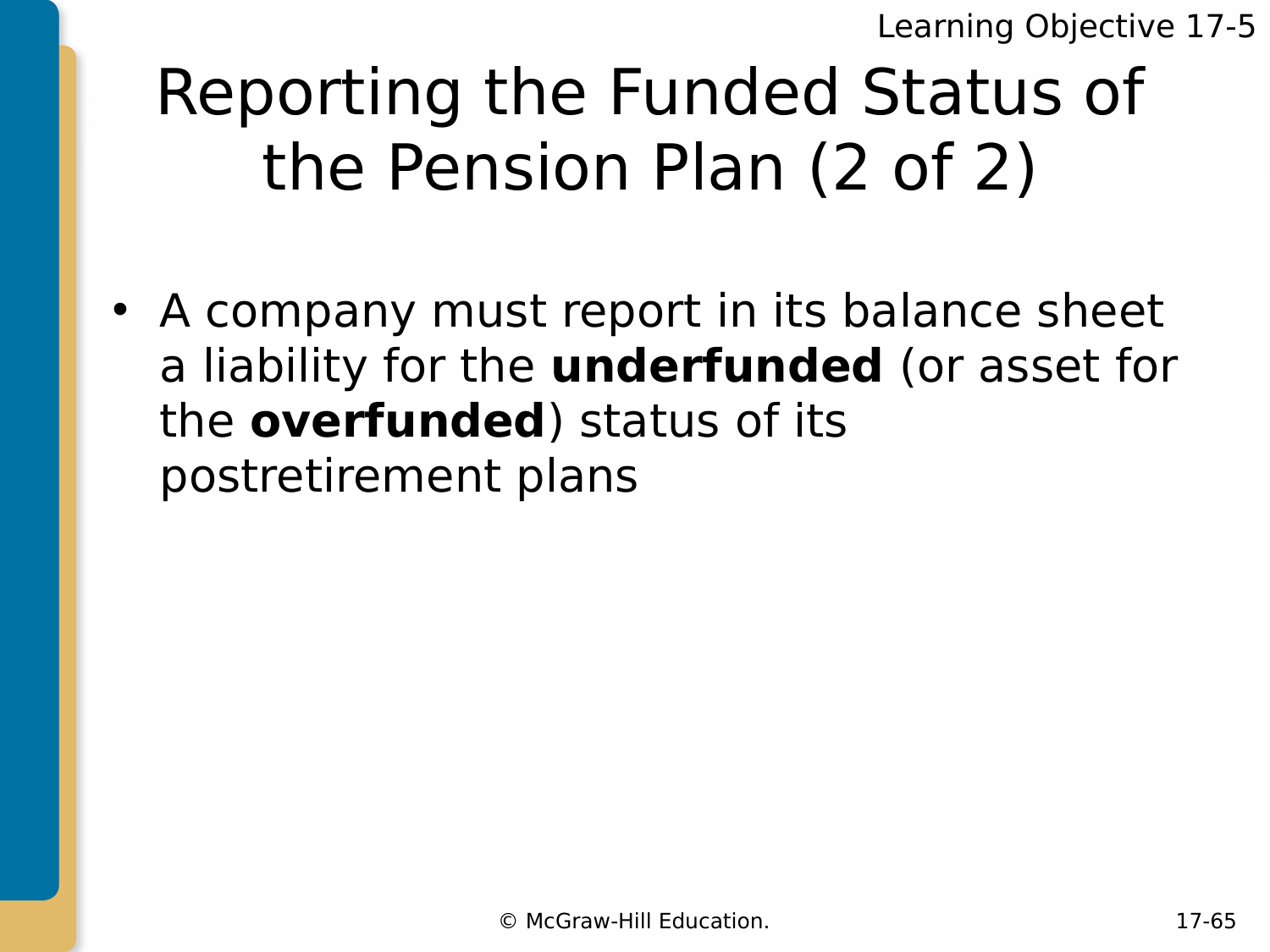

Learning Objective 17-5
# Reporting the Funded Status of the Pension Plan (2 of 2)
A company must report in its balance sheet a liability for the underfunded (or asset for the overfunded) status of its postretirement plans